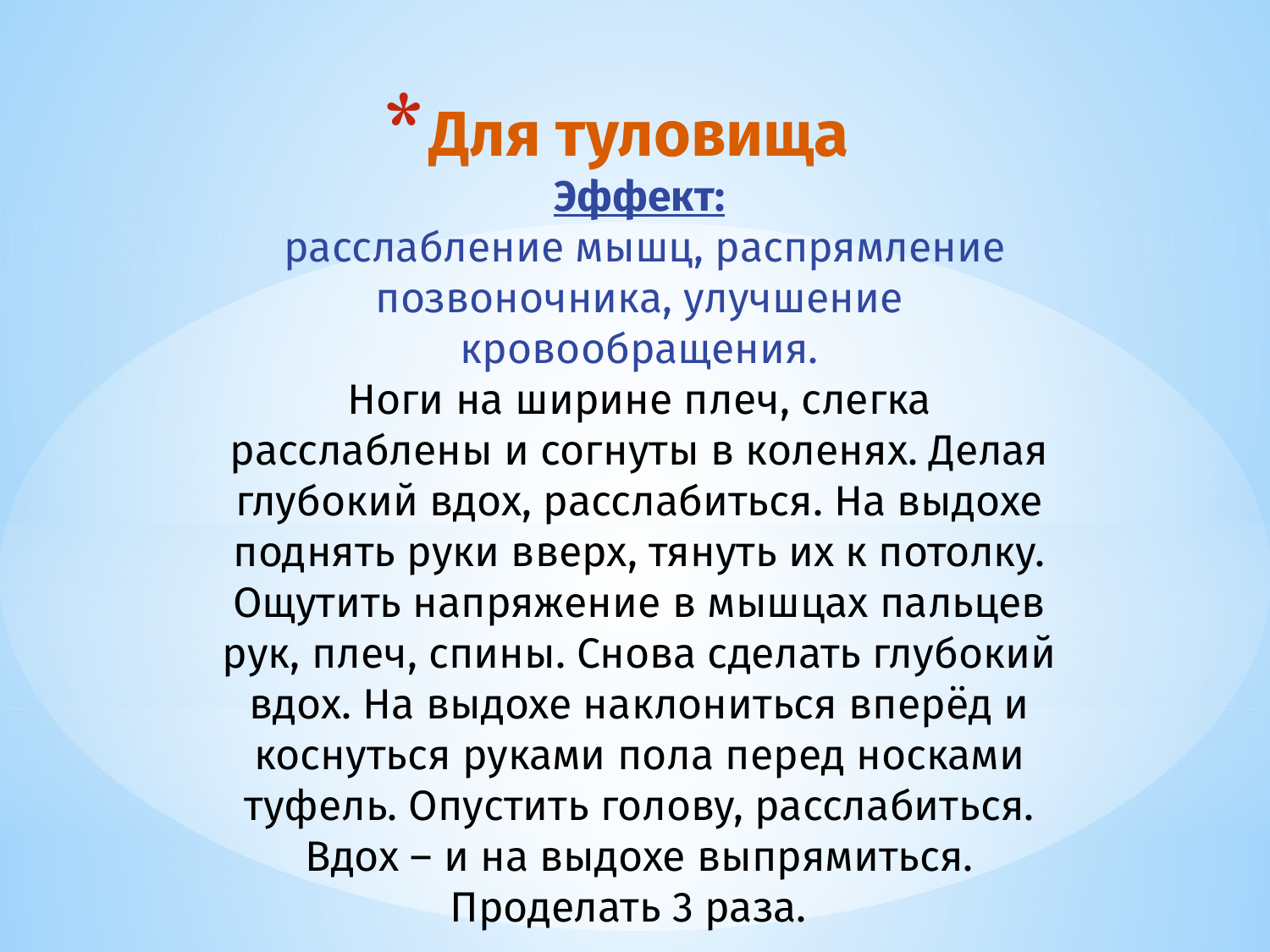

Для туловища
Эффект:
 расслабление мышц, распрямление позвоночника, улучшение кровообращения.
Ноги на ширине плеч, слегка расслаблены и согнуты в коленях. Делая глубокий вдох, расслабиться. На выдохе поднять руки вверх, тянуть их к потолку. Ощутить напряжение в мышцах пальцев рук, плеч, спины. Снова сделать глубокий вдох. На выдохе наклониться вперёд и коснуться руками пола перед носками туфель. Опустить голову, расслабиться. Вдох – и на выдохе выпрямиться. Проделать 3 раза.